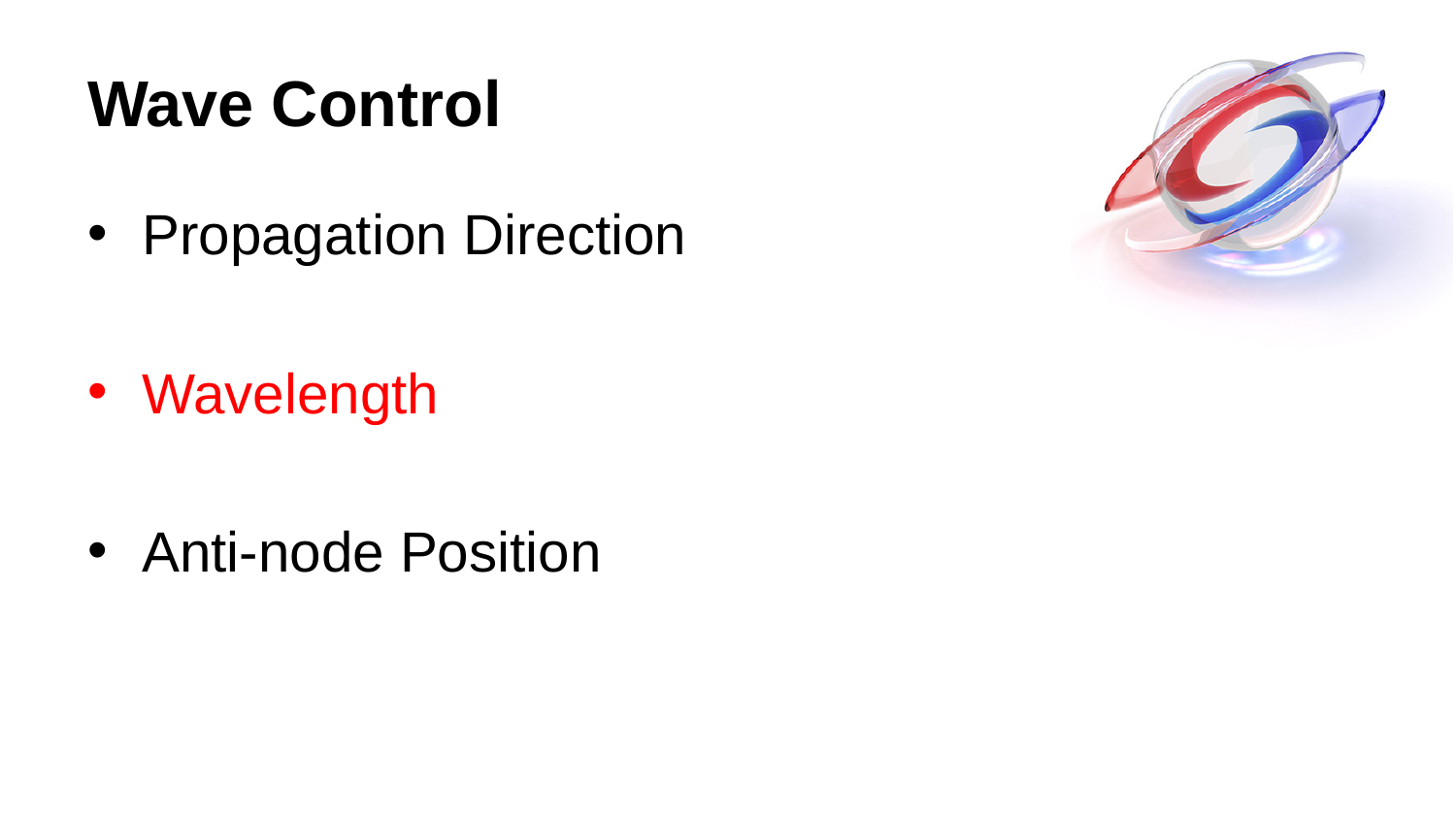

# Wave Control
Propagation Direction

Wavelength

Anti-node Position